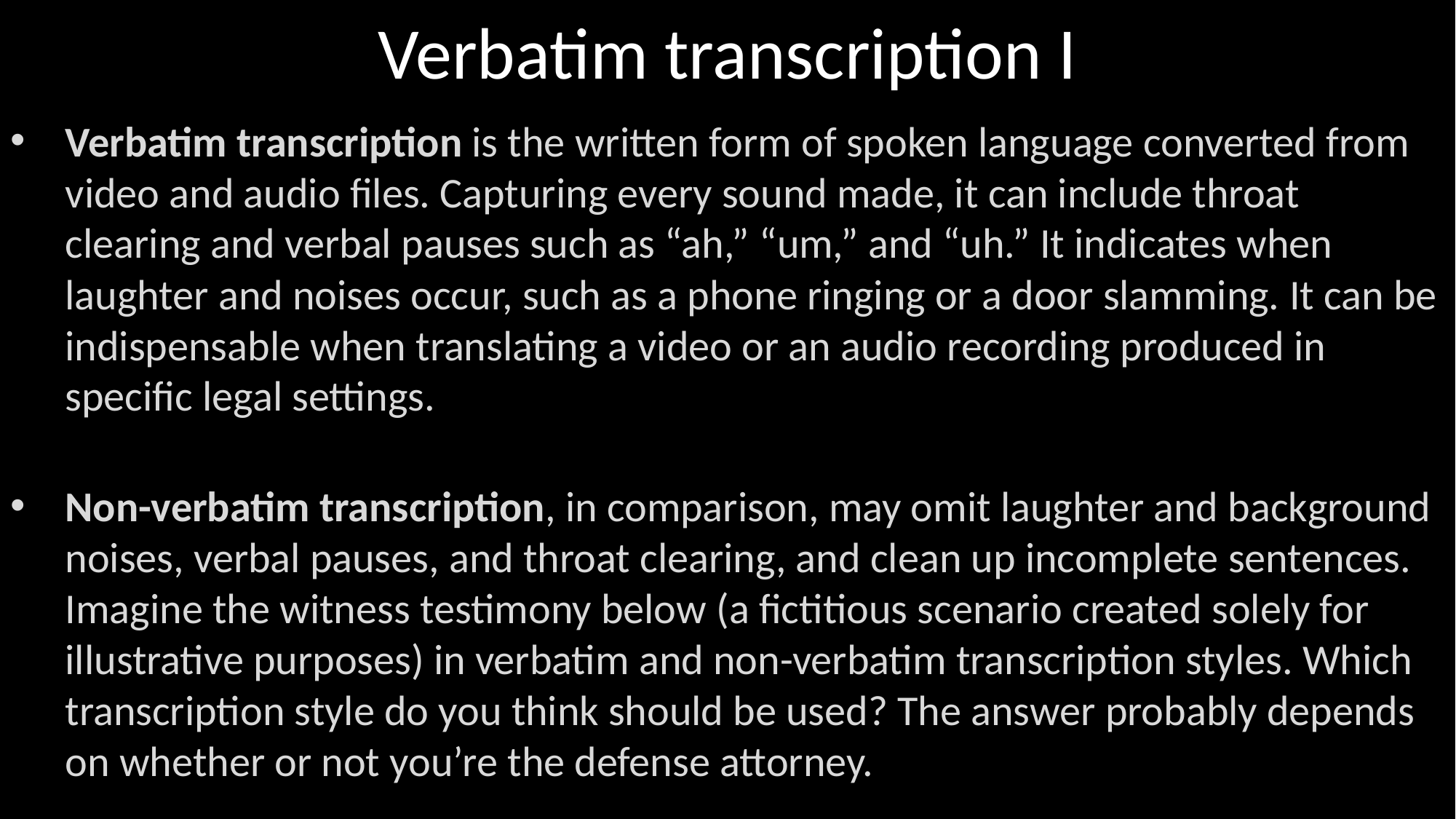

# Verbatim transcription I
Verbatim transcription is the written form of spoken language converted from video and audio files. Capturing every sound made, it can include throat clearing and verbal pauses such as “ah,” “um,” and “uh.” It indicates when laughter and noises occur, such as a phone ringing or a door slamming. It can be indispensable when translating a video or an audio recording produced in specific legal settings.
Non-verbatim transcription, in comparison, may omit laughter and background noises, verbal pauses, and throat clearing, and clean up incomplete sentences. Imagine the witness testimony below (a fictitious scenario created solely for illustrative purposes) in verbatim and non-verbatim transcription styles. Which transcription style do you think should be used? The answer probably depends on whether or not you’re the defense attorney.